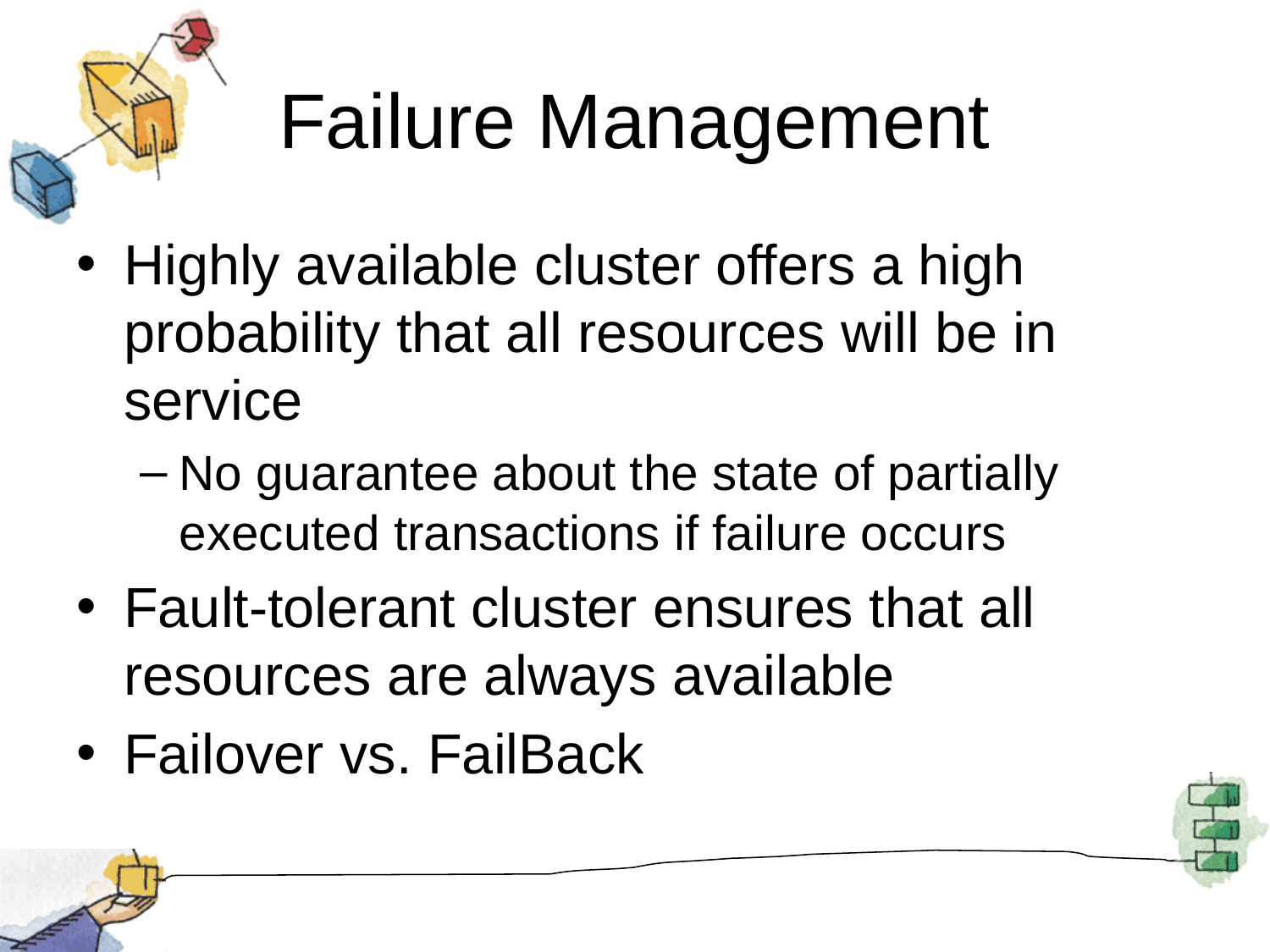

# Failure Management
Highly available cluster offers a high probability that all resources will be in service
No guarantee about the state of partially executed transactions if failure occurs
Fault-tolerant cluster ensures that all resources are always available
Failover vs. FailBack